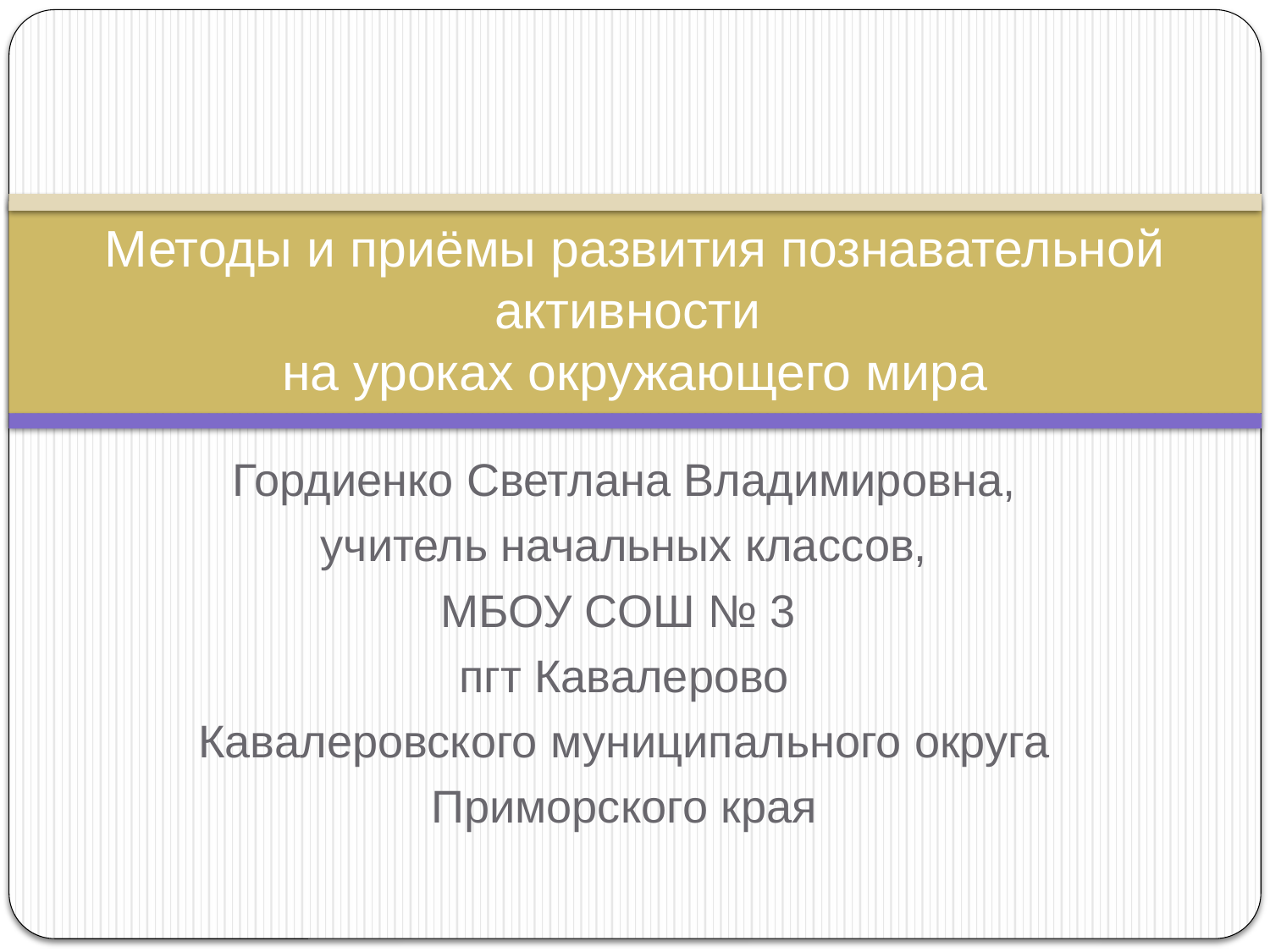

# Методы и приёмы развития познавательной активности на уроках окружающего мира
Гордиенко Светлана Владимировна,
учитель начальных классов,
МБОУ СОШ № 3
пгт Кавалерово
Кавалеровского муниципального округа
Приморского края